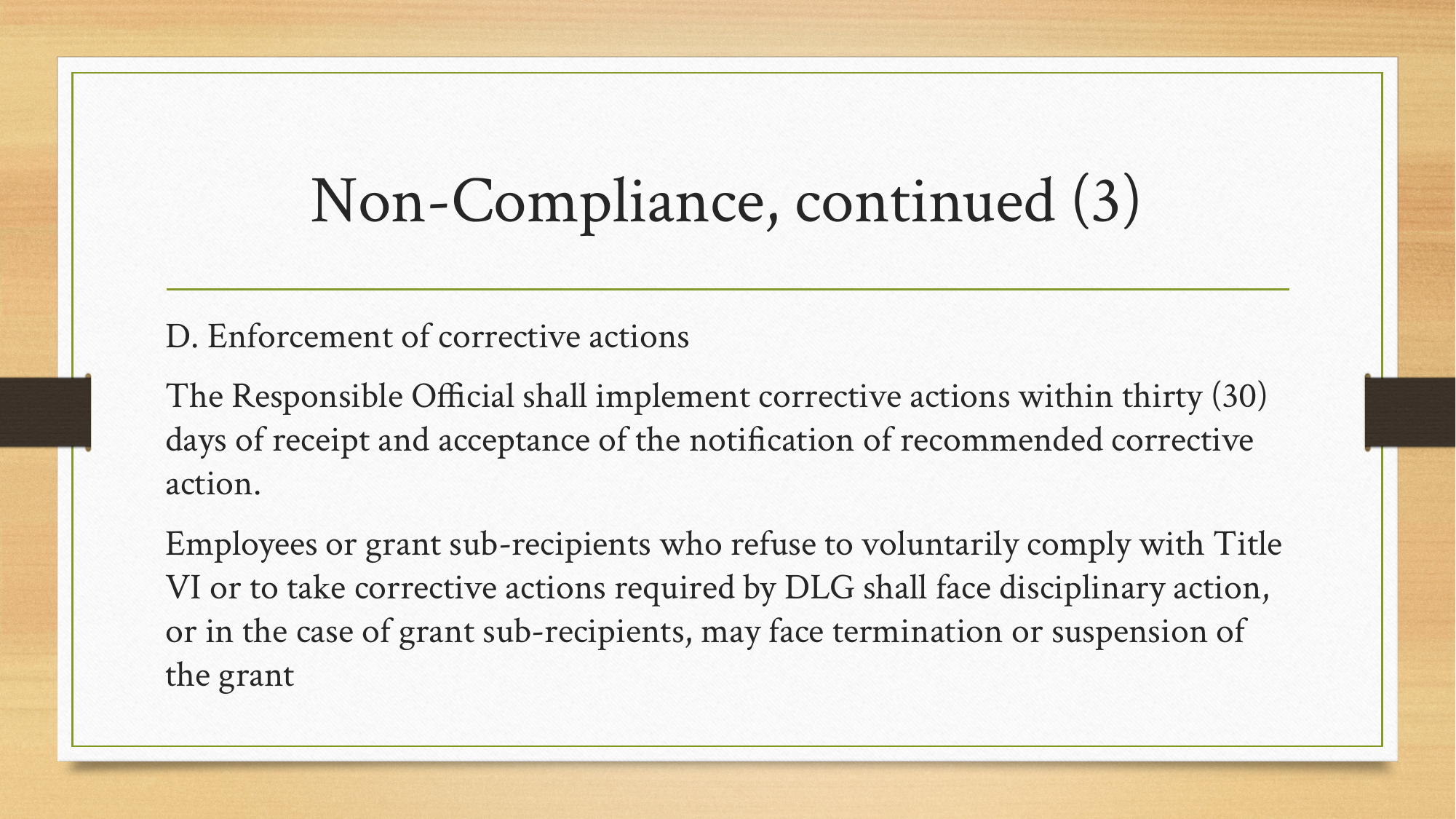

# Non-Compliance, continued (3)
D. Enforcement of corrective actions
The Responsible Official shall implement corrective actions within thirty (30) days of receipt and acceptance of the notification of recommended corrective action.
Employees or grant sub-recipients who refuse to voluntarily comply with Title VI or to take corrective actions required by DLG shall face disciplinary action, or in the case of grant sub-recipients, may face termination or suspension of the grant